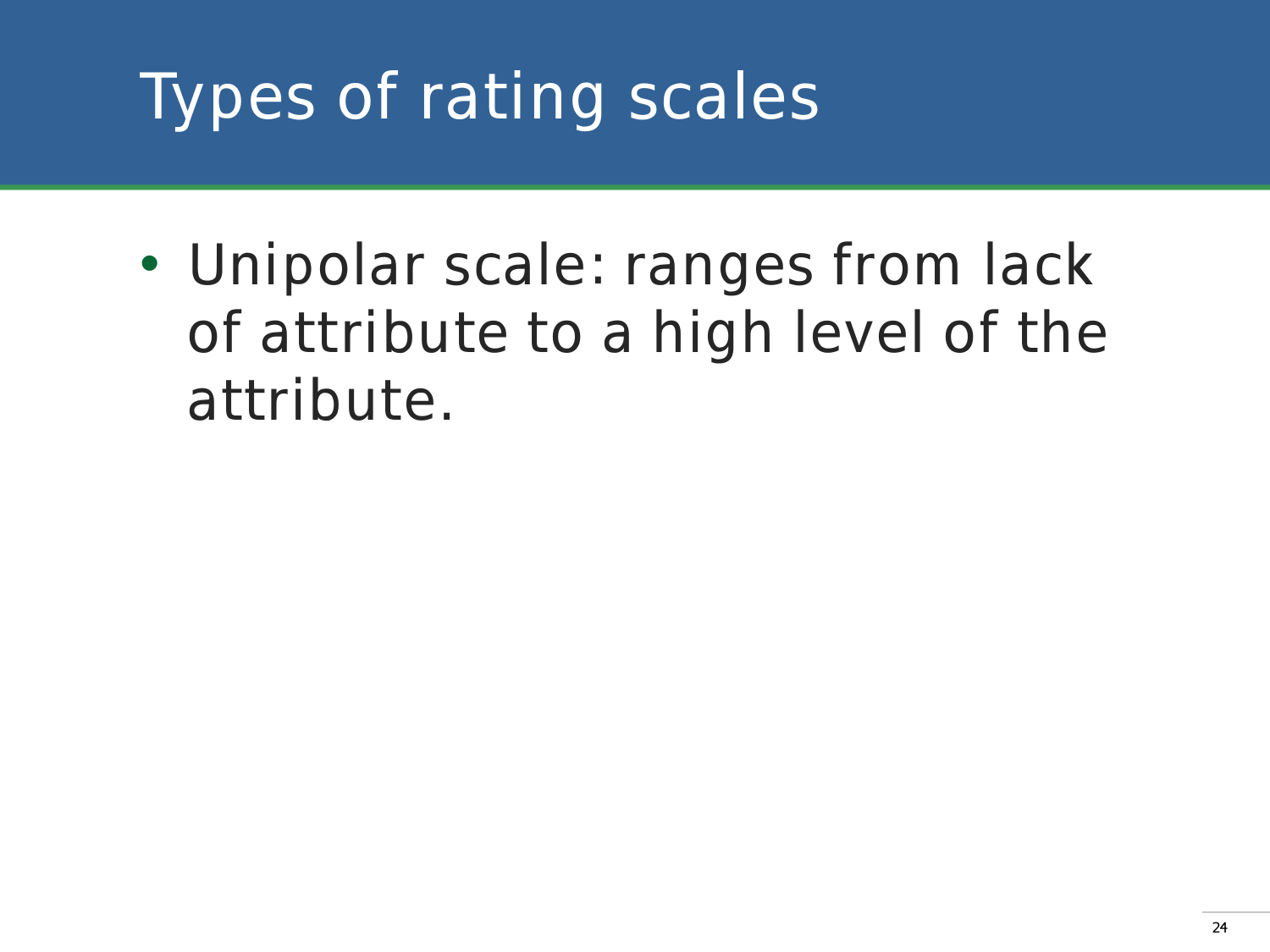

# Types of rating scales
Unipolar scale: ranges from lack of attribute to a high level of the attribute.

24